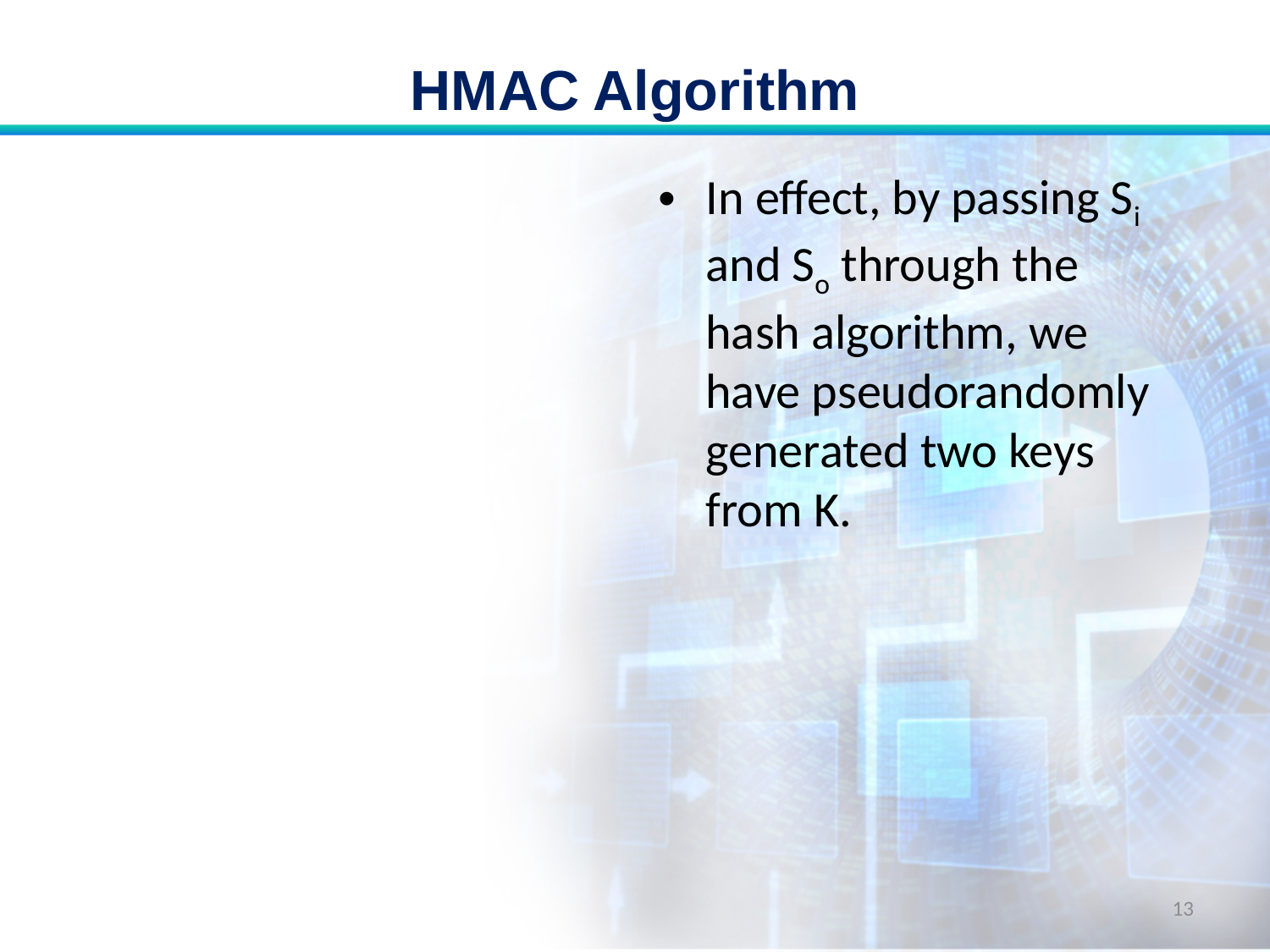

# HMAC Algorithm
In effect, by passing Si and So through the hash algorithm, we have pseudorandomly generated two keys from K.
13